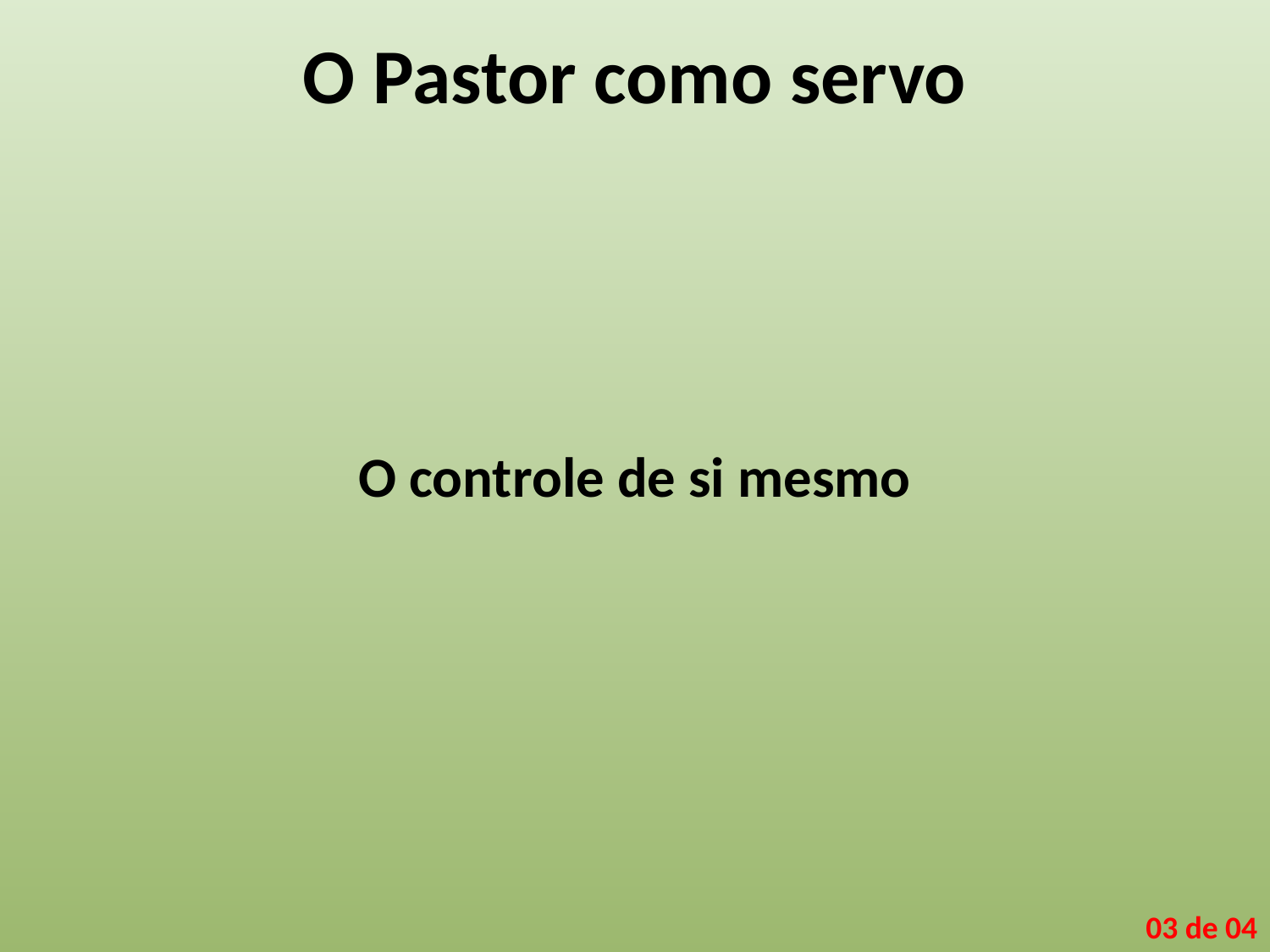

# O Pastor como servo
O controle de si mesmo
03 de 04